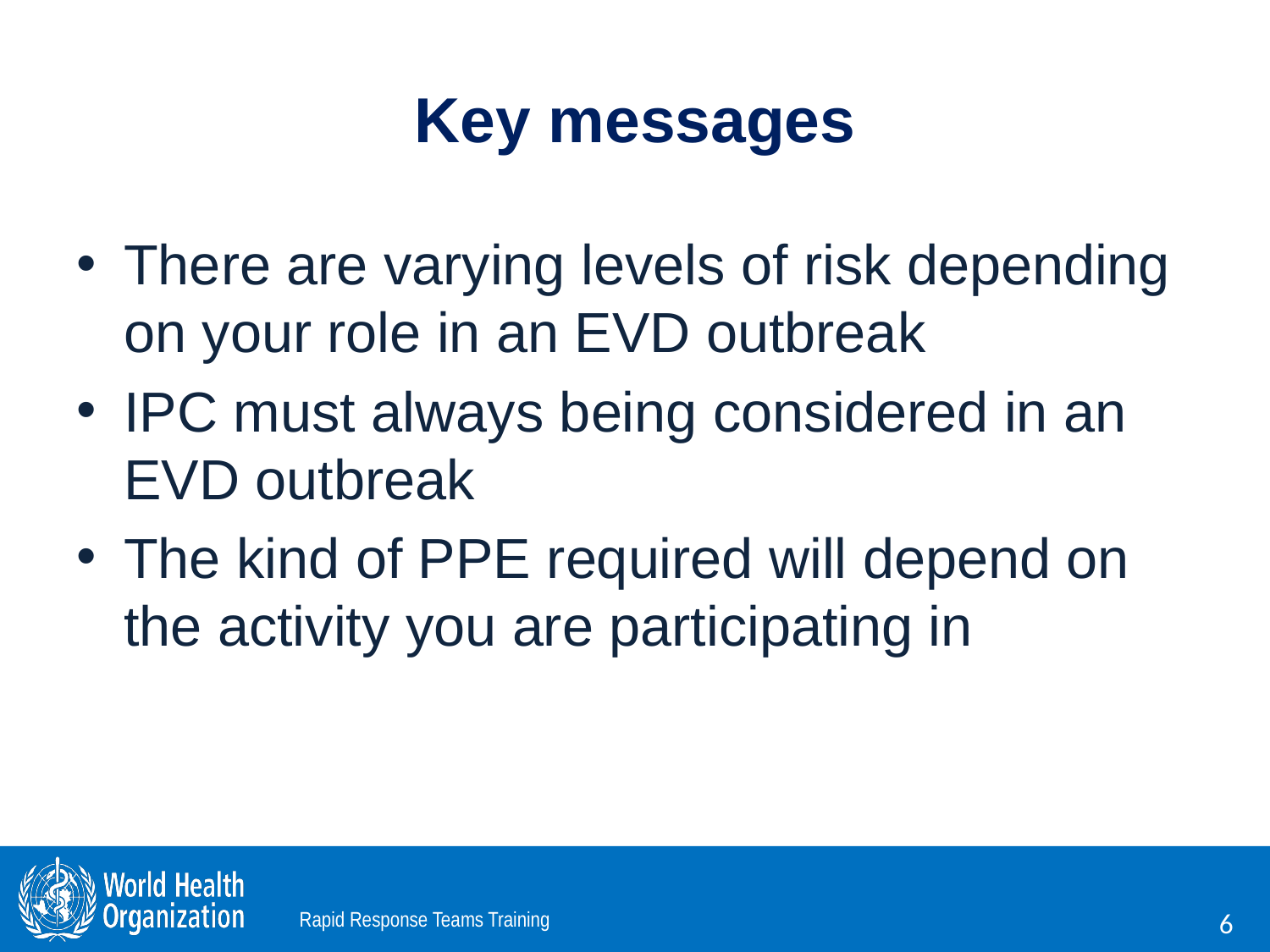

# Key messages
There are varying levels of risk depending on your role in an EVD outbreak
IPC must always being considered in an EVD outbreak
The kind of PPE required will depend on the activity you are participating in